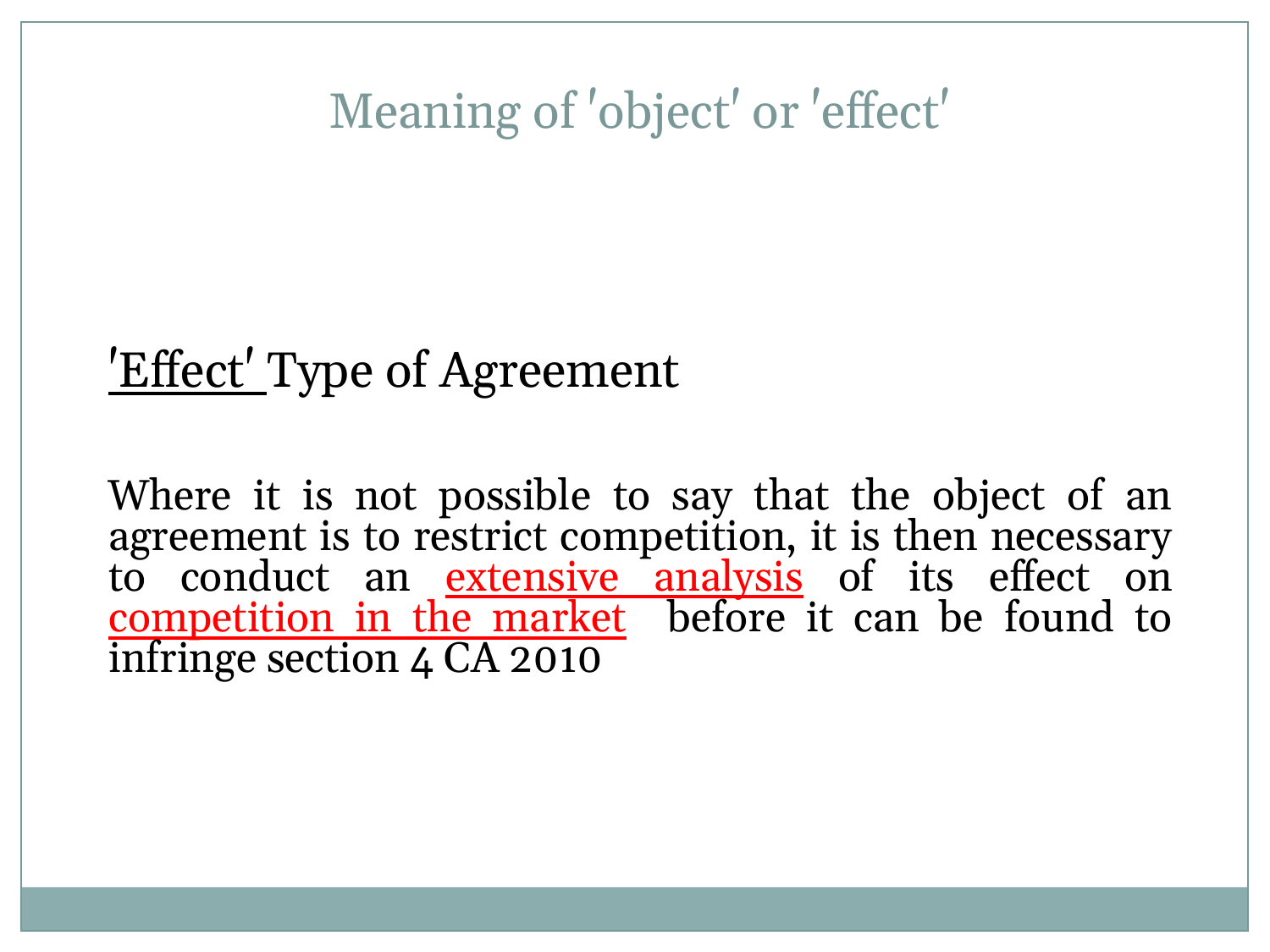

Meaning of 'object' or 'effect'

'Effect' Type of Agreement

Where it is not possible to say that the object of an agreement is to restrict competition, it is then necessary to conduct an extensive analysis of its effect on competition in the market  before it can be found to infringe section 4 CA 2010